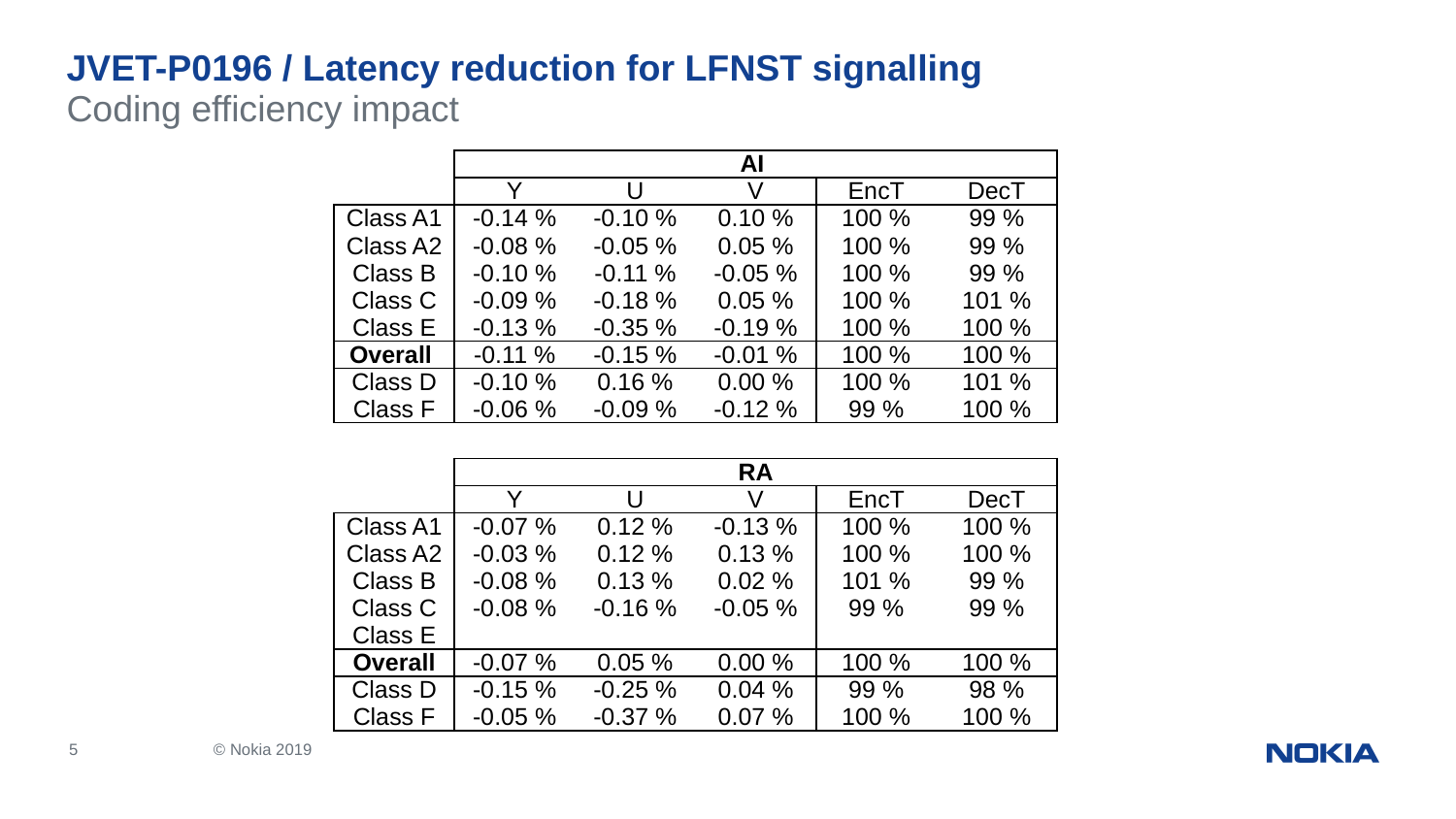

# JVET-P0196 / Latency reduction for LFNST signalling
Coding efficiency impact
|  |  |  | AI |  |  |
| --- | --- | --- | --- | --- | --- |
|  | Y | U | V | EncT | DecT |
| Class A1 | -0.14 % | -0.10 % | 0.10 % | 100 % | 99 % |
| Class A2 | -0.08 % | -0.05 % | 0.05 % | 100 % | 99 % |
| Class B | -0.10 % | -0.11 % | -0.05 % | 100 % | 99 % |
| Class C | -0.09 % | -0.18 % | 0.05 % | 100 % | 101 % |
| Class E | -0.13 % | -0.35 % | -0.19 % | 100 % | 100 % |
| Overall | -0.11 % | -0.15 % | -0.01 % | 100 % | 100 % |
| Class D | -0.10 % | 0.16 % | 0.00 % | 100 % | 101 % |
| Class F | -0.06 % | -0.09 % | -0.12 % | 99 % | 100 % |
|  |  |  | RA |  |  |
| --- | --- | --- | --- | --- | --- |
|  | Y | U | V | EncT | DecT |
| Class A1 | -0.07 % | 0.12 % | -0.13 % | 100 % | 100 % |
| Class A2 | -0.03 % | 0.12 % | 0.13 % | 100 % | 100 % |
| Class B | -0.08 % | 0.13 % | 0.02 % | 101 % | 99 % |
| Class C | -0.08 % | -0.16 % | -0.05 % | 99 % | 99 % |
| Class E |  |  |  |  |  |
| Overall | -0.07 % | 0.05 % | 0.00 % | 100 % | 100 % |
| Class D | -0.15 % | -0.25 % | 0.04 % | 99 % | 98 % |
| Class F | -0.05 % | -0.37 % | 0.07 % | 100 % | 100 % |